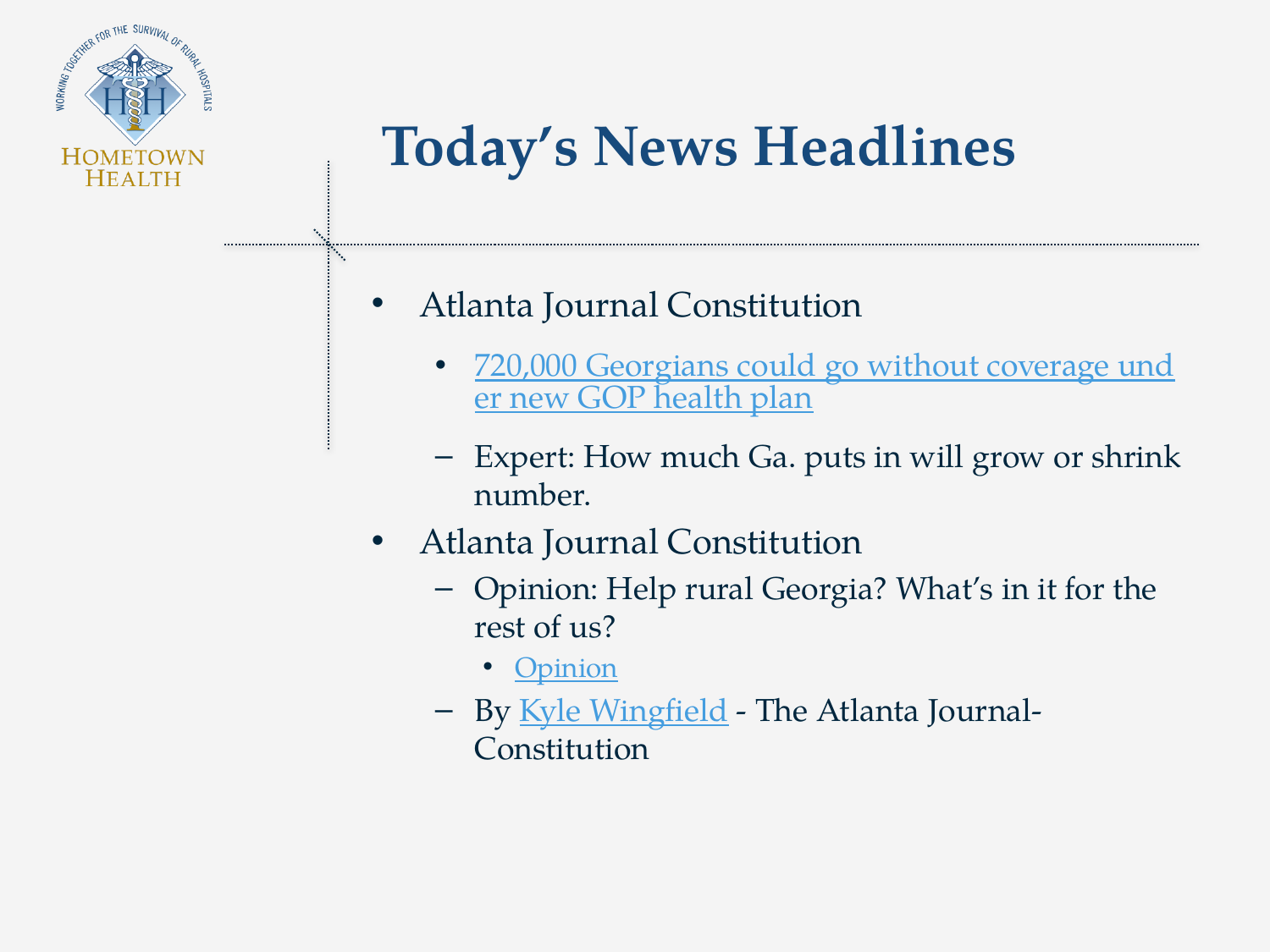

Today’s News Headlines
Atlanta Journal Constitution
720,000 Georgians could go without coverage under new GOP health plan
Expert: How much Ga. puts in will grow or shrink number.
Atlanta Journal Constitution
Opinion: Help rural Georgia? What’s in it for the rest of us?
Opinion
By Kyle Wingfield - The Atlanta Journal-Constitution